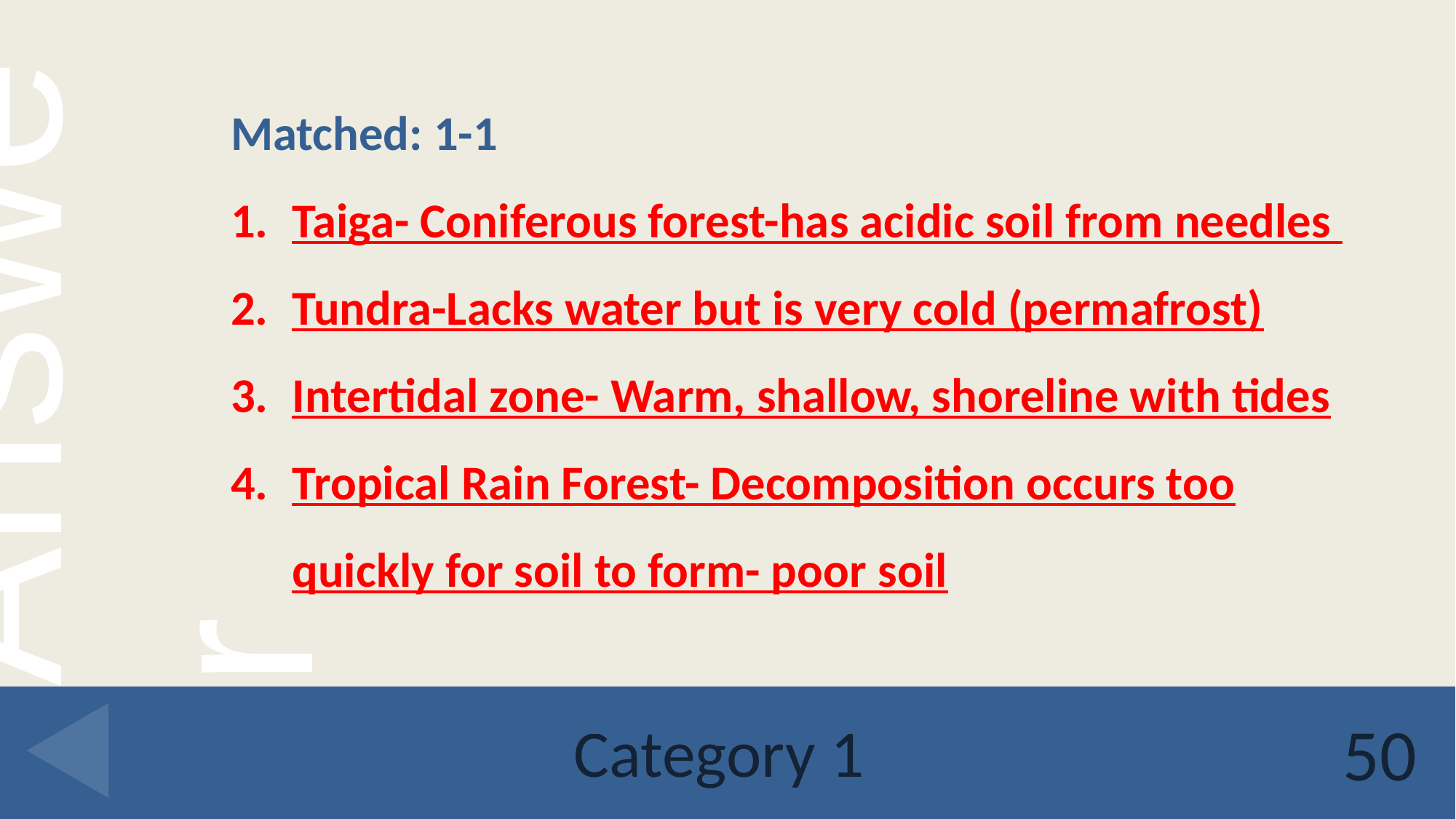

Matched: 1-1
Taiga- Coniferous forest-has acidic soil from needles
Tundra-Lacks water but is very cold (permafrost)
Intertidal zone- Warm, shallow, shoreline with tides
Tropical Rain Forest- Decomposition occurs too quickly for soil to form- poor soil

# Category 1
50